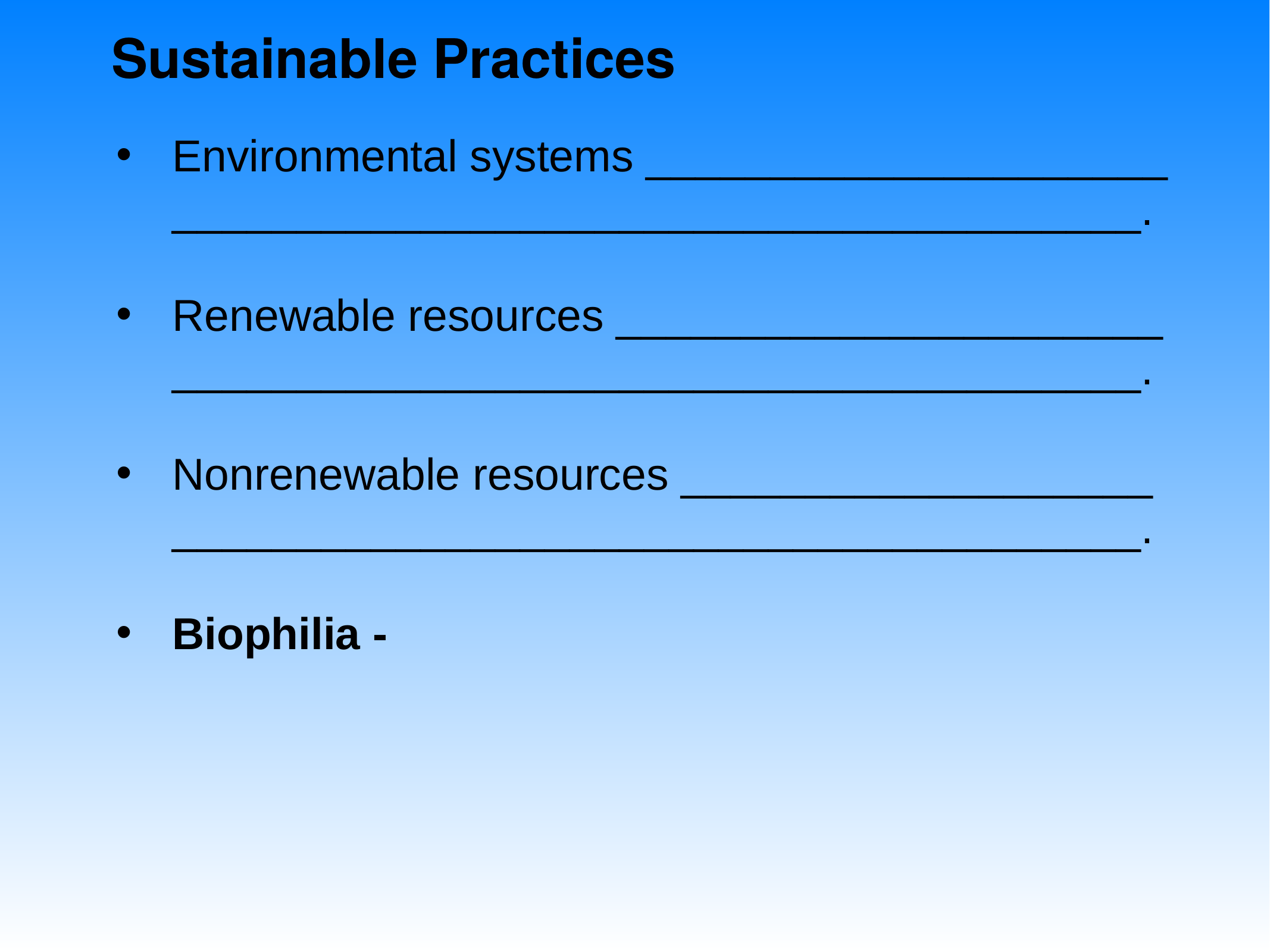

# Sustainable Practices
Environmental systems _____________________ _______________________________________.
Renewable resources ______________________
_______________________________________.
Nonrenewable resources ___________________
_______________________________________.
Biophilia -